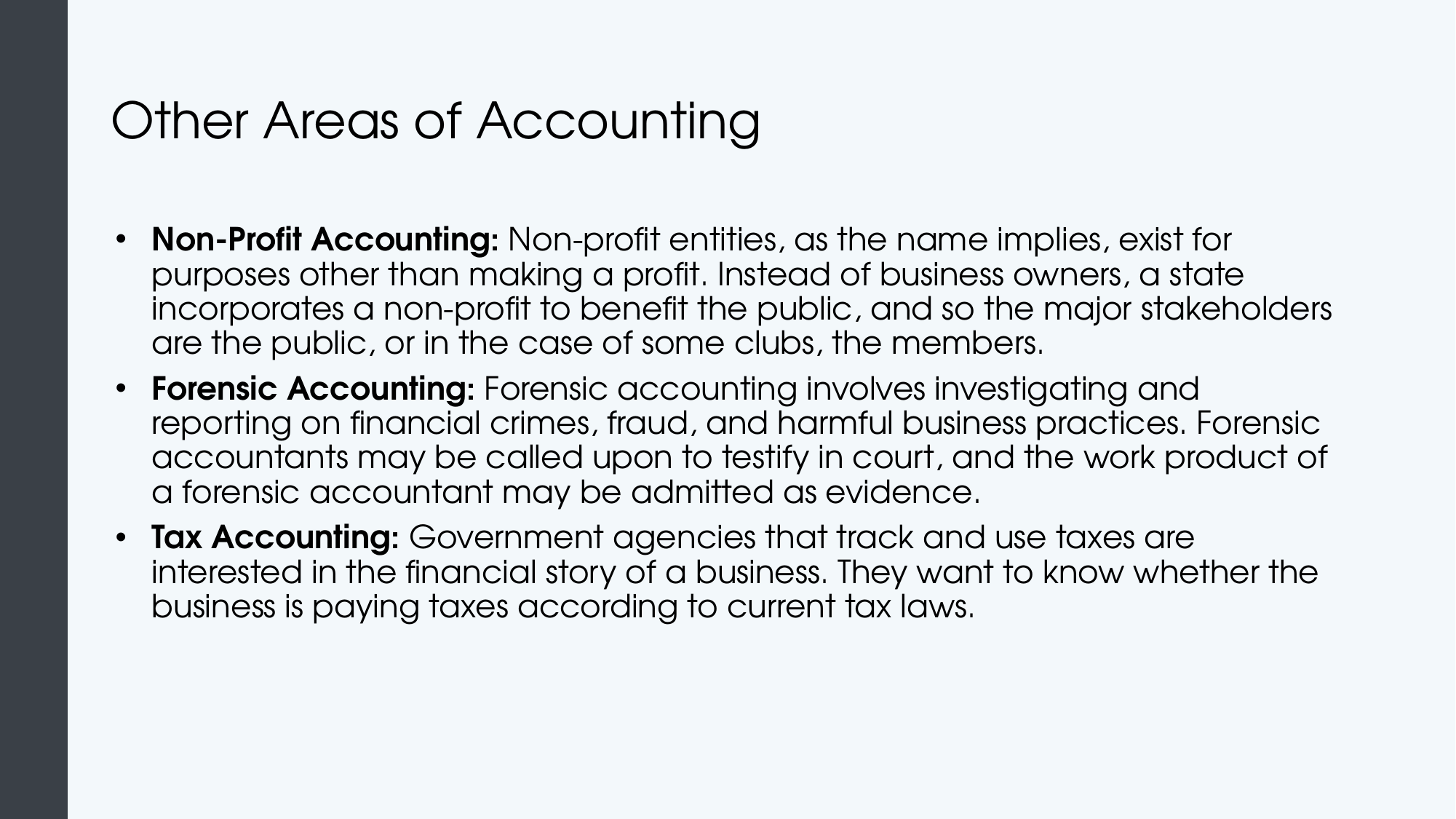

# Other Areas of Accounting
Non-Profit Accounting: Non-profit entities, as the name implies, exist for purposes other than making a profit. Instead of business owners, a state incorporates a non-profit to benefit the public, and so the major stakeholders are the public, or in the case of some clubs, the members.
Forensic Accounting: Forensic accounting involves investigating and reporting on financial crimes, fraud, and harmful business practices. Forensic accountants may be called upon to testify in court, and the work product of a forensic accountant may be admitted as evidence.
Tax Accounting: Government agencies that track and use taxes are interested in the financial story of a business. They want to know whether the business is paying taxes according to current tax laws.